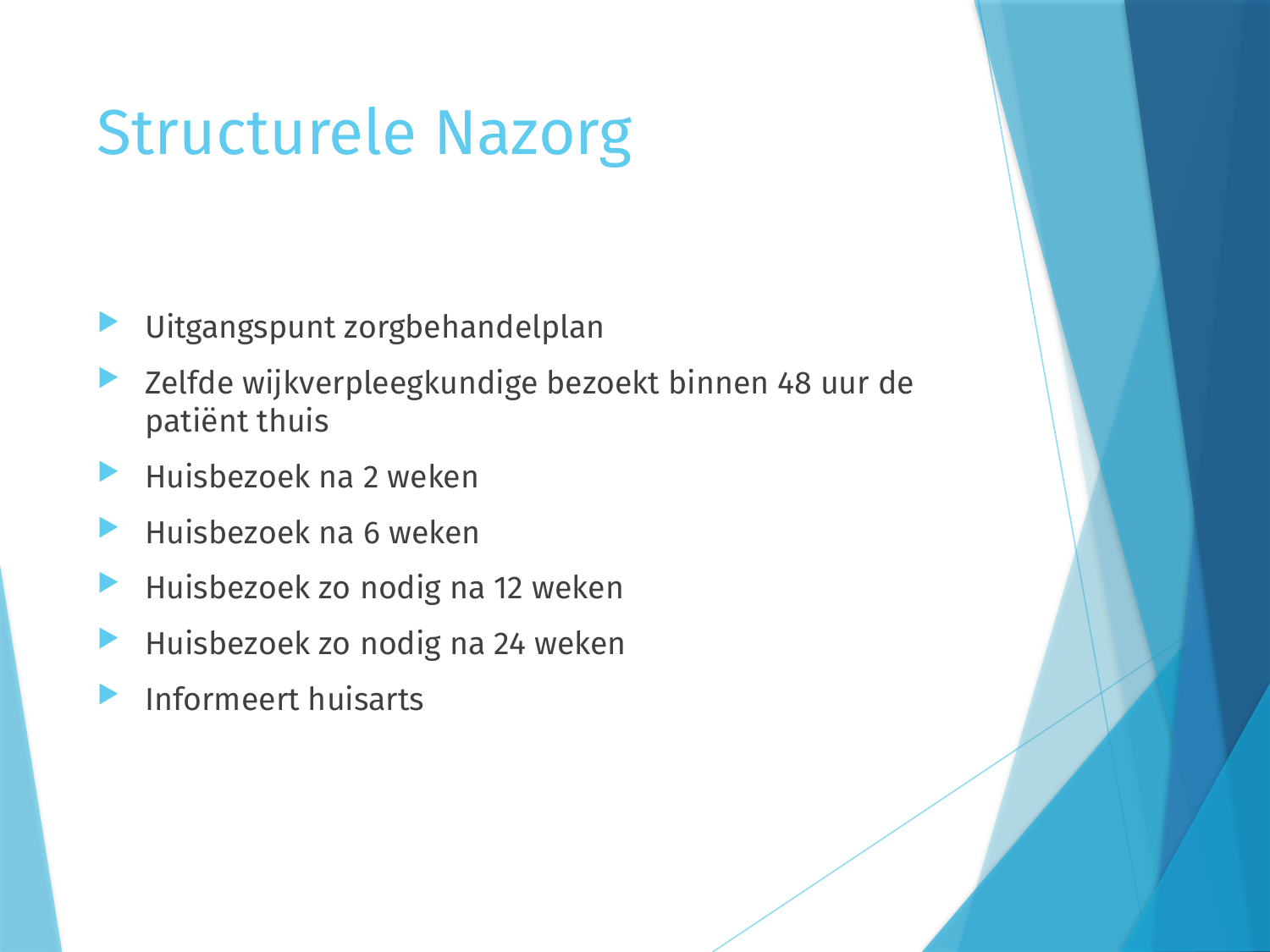

# Structurele Nazorg
Uitgangspunt zorgbehandelplan
Zelfde wijkverpleegkundige bezoekt binnen 48 uur de patiënt thuis
Huisbezoek na 2 weken
Huisbezoek na 6 weken
Huisbezoek zo nodig na 12 weken
Huisbezoek zo nodig na 24 weken
Informeert huisarts